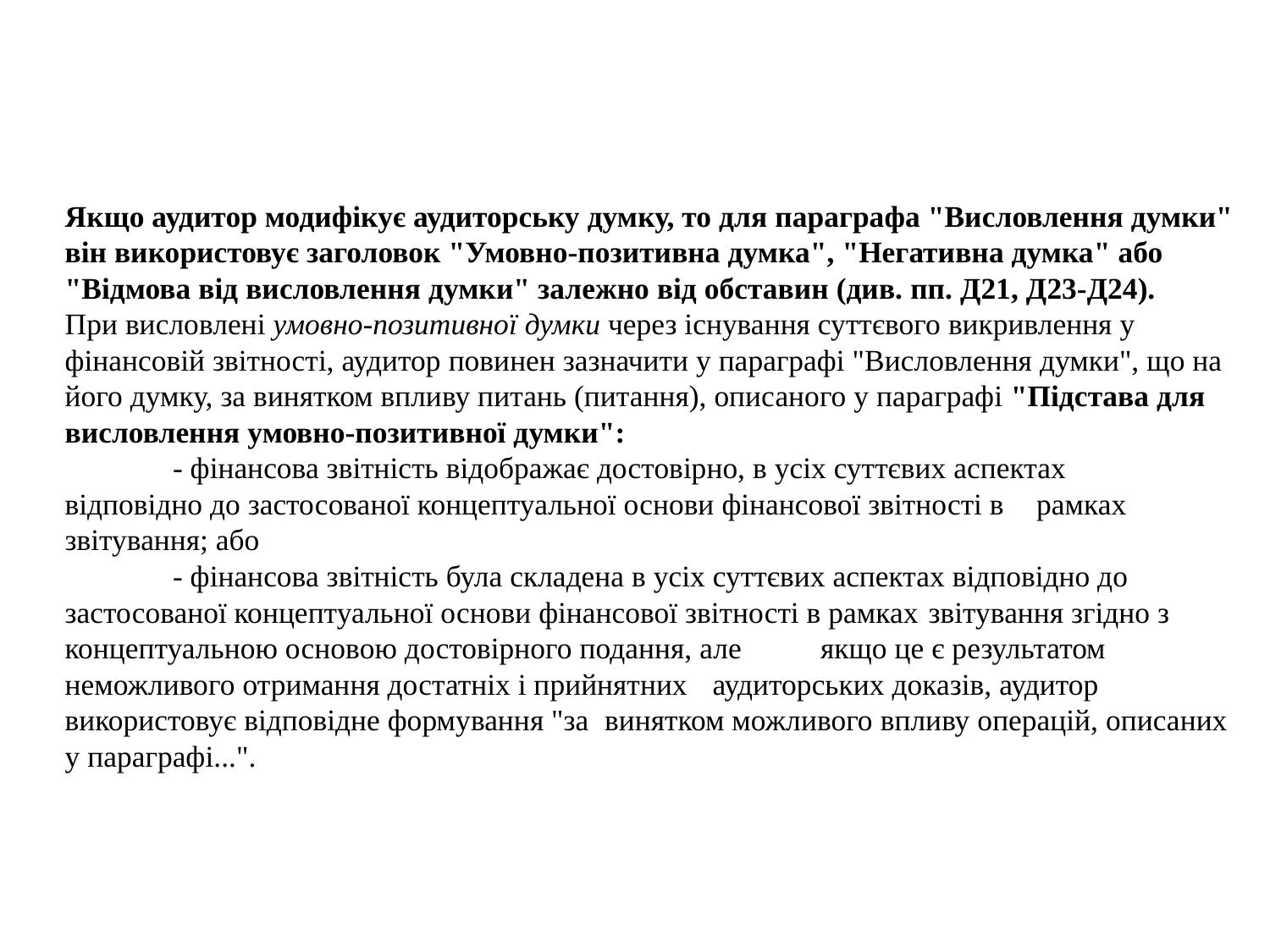

Якщо аудитор модифікує аудиторську думку, то для параграфа "Висловлення думки" він використовує заголовок "Умовно-позитивна думка", "Негативна думка" або "Відмова від висловлення думки" залежно від обставин (див. пп. Д21, Д23-Д24).
При висловлені умовно-позитивної думки через існування суттєвого викривлення у фінансовій звітності, аудитор повинен зазначити у параграфі "Висловлення думки", що на його думку, за винятком впливу питань (питання), описаного у параграфі "Підстава для висловлення умовно-позитивної думки":
	- фінансова звітність відображає достовірно, в усіх суттєвих аспектах 	відповідно до застосованої концептуальної основи фінансової звітності в 	рамках звітування; або
	- фінансова звітність була складена в усіх суттєвих аспектах відповідно до 	застосованої концептуальної основи фінансової звітності в рамках 	звітування згідно з концептуальною основою достовірного подання, але 	якщо це є результатом неможливого отримання достатніх і прийнятних 	аудиторських доказів, аудитор використовує відповідне формування "за 	винятком можливого впливу операцій, описаних у параграфі...".